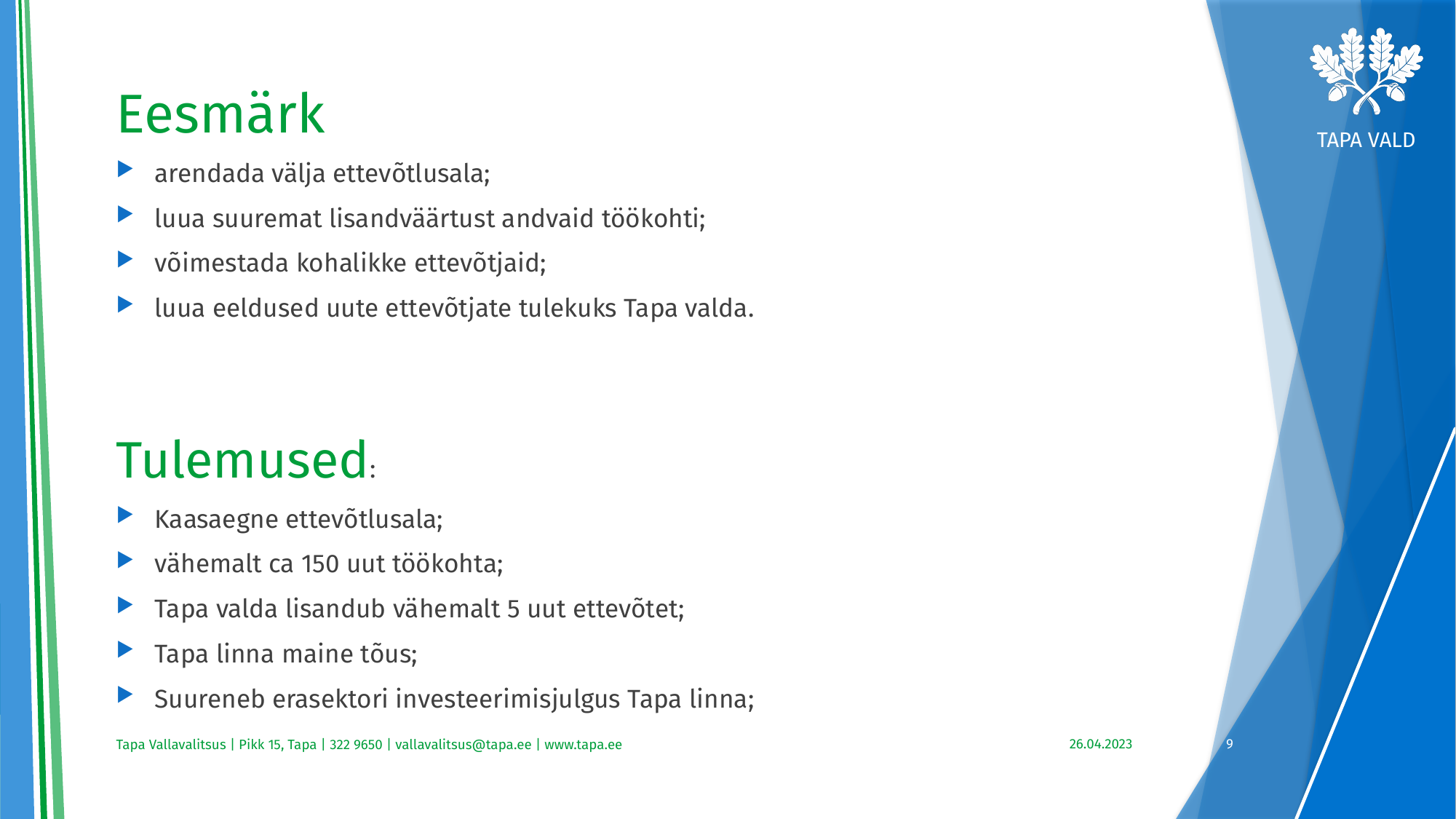

# Eesmärk
arendada välja ettevõtlusala;
luua suuremat lisandväärtust andvaid töökohti;
võimestada kohalikke ettevõtjaid;
luua eeldused uute ettevõtjate tulekuks Tapa valda.

Tulemused:
Kaasaegne ettevõtlusala;
vähemalt ca 150 uut töökohta;
Tapa valda lisandub vähemalt 5 uut ettevõtet;
Tapa linna maine tõus;
Suureneb erasektori investeerimisjulgus Tapa linna;
26.04.2023
9
Tapa Vallavalitsus | Pikk 15, Tapa | 322 9650 | vallavalitsus@tapa.ee | www.tapa.ee